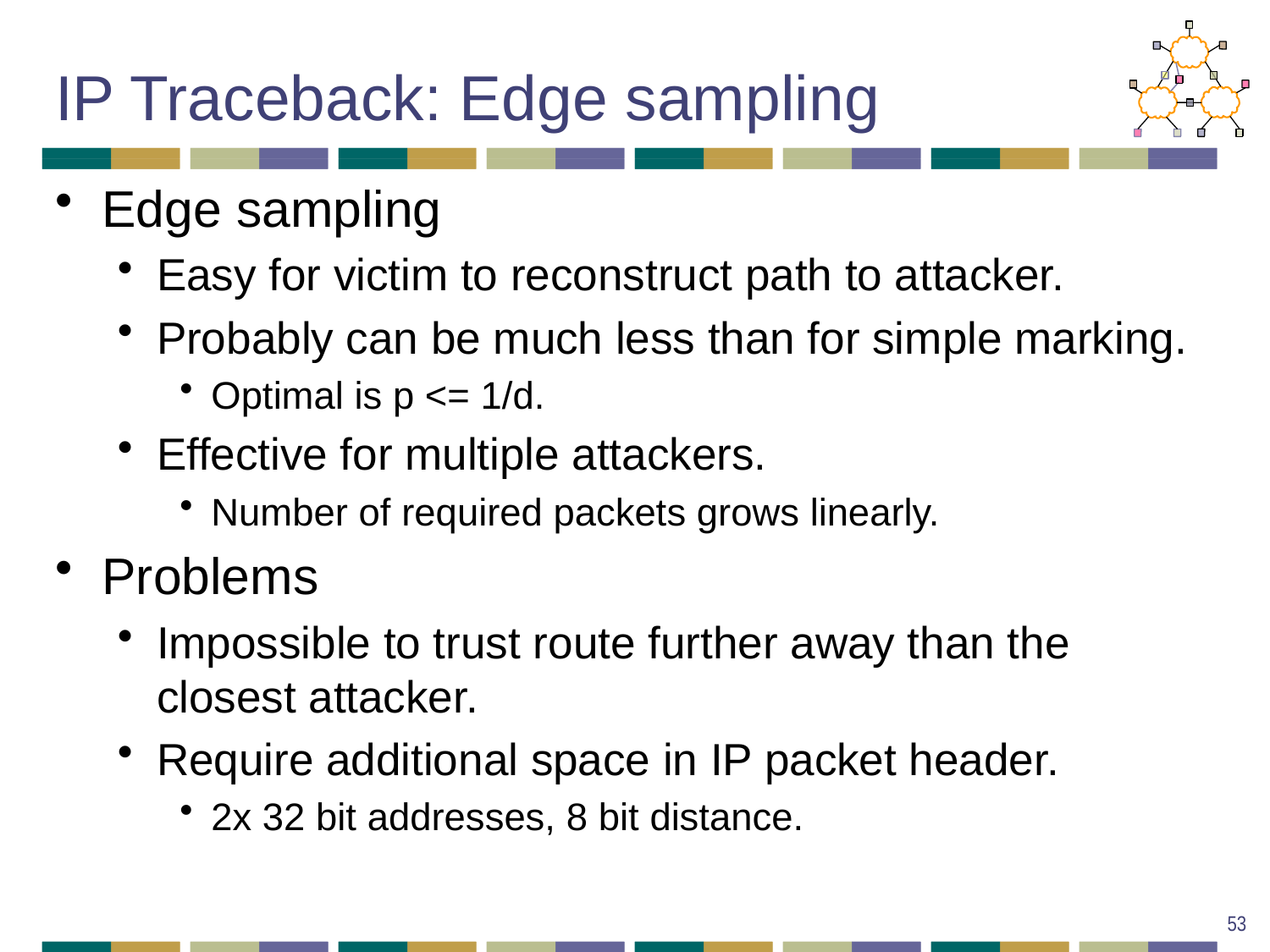

# IP Traceback: Edge sampling
Edge sampling
Easy for victim to reconstruct path to attacker.
Probably can be much less than for simple marking.
Optimal is p <= 1/d.
Effective for multiple attackers.
Number of required packets grows linearly.
Problems
Impossible to trust route further away than the closest attacker.
Require additional space in IP packet header.
2x 32 bit addresses, 8 bit distance.
53